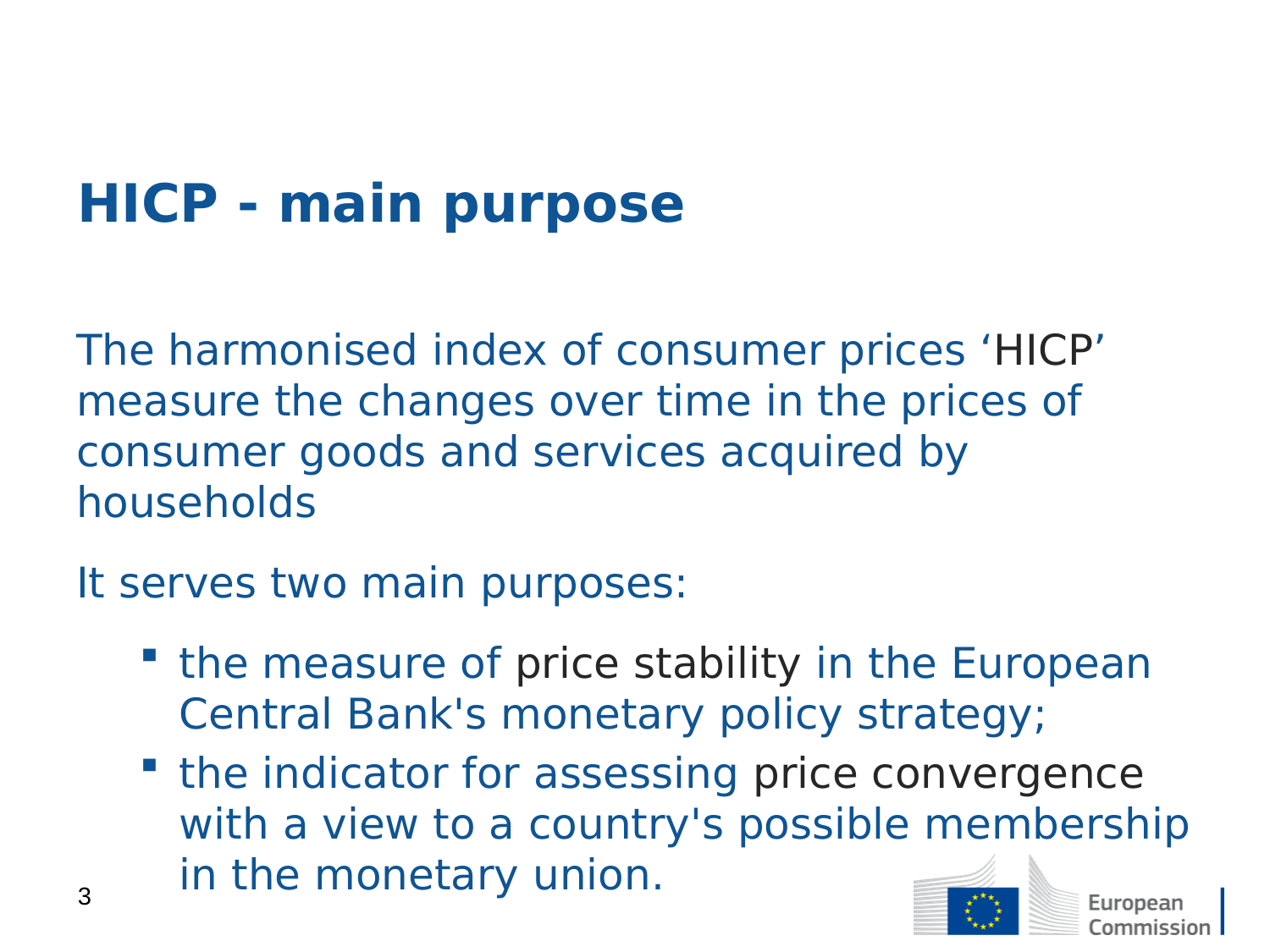

# HICP - main purpose
The harmonised index of consumer prices ‘HICP’ measure the changes over time in the prices of consumer goods and services acquired by households
It serves two main purposes:
the measure of price stability in the European Central Bank's monetary policy strategy;
the indicator for assessing price convergence with a view to a country's possible membership in the monetary union.

3